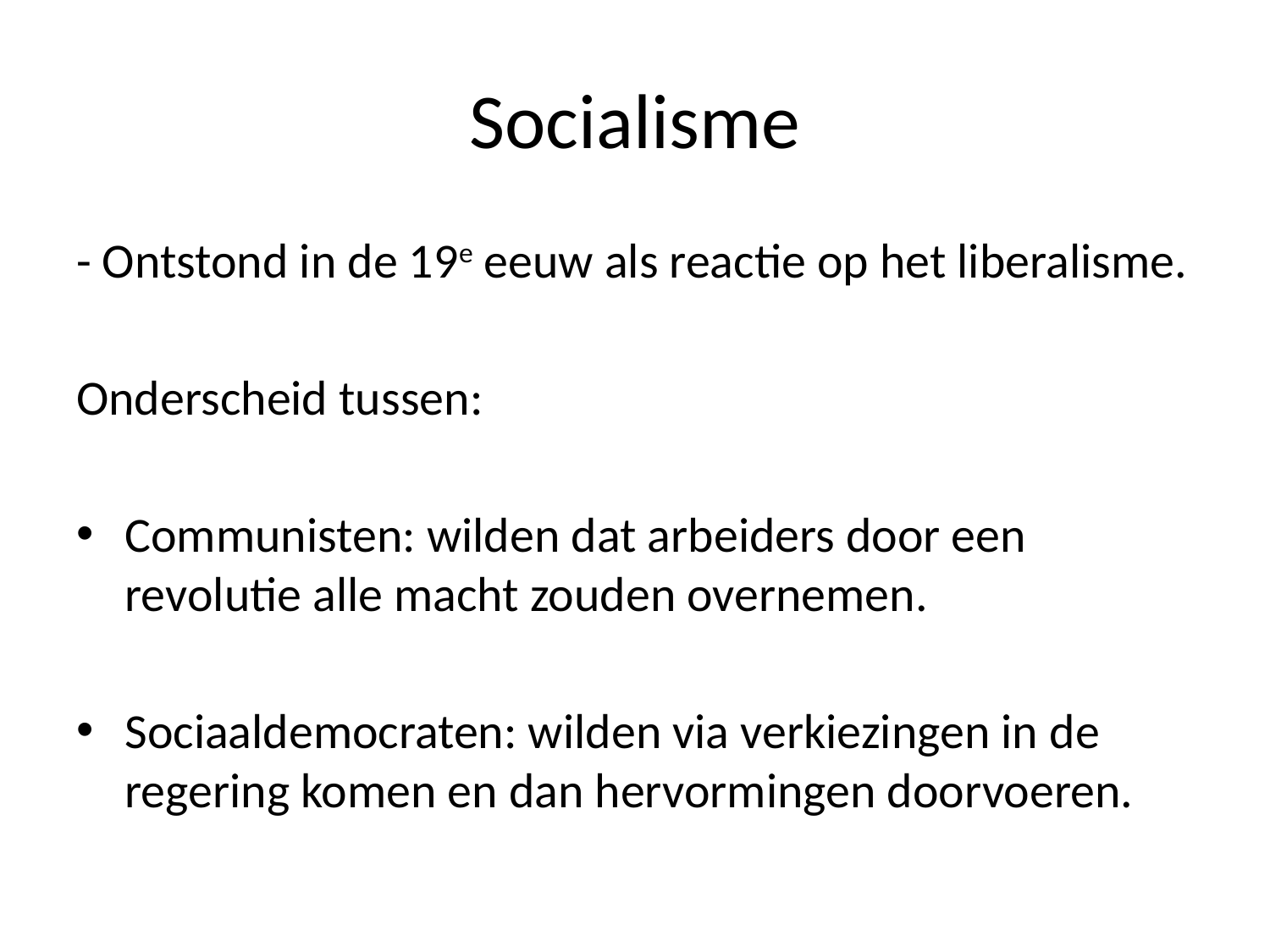

# Socialisme
- Ontstond in de 19e eeuw als reactie op het liberalisme.

Onderscheid tussen:

Communisten: wilden dat arbeiders door een revolutie alle macht zouden overnemen.

Sociaaldemocraten: wilden via verkiezingen in de regering komen en dan hervormingen doorvoeren.